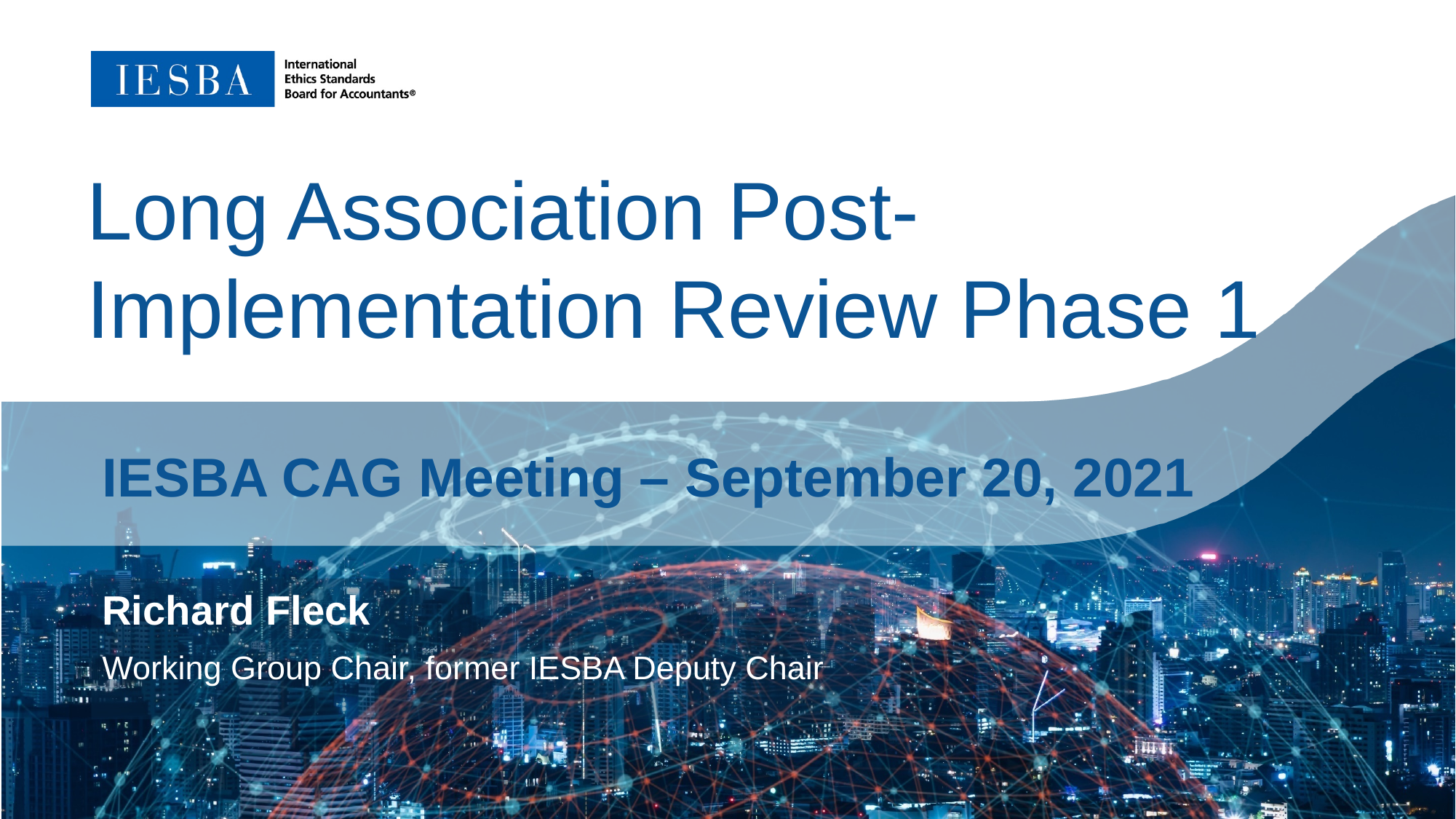

Long Association Post- Implementation Review Phase 1
IESBA CAG Meeting – September 20, 2021
Richard Fleck
Working Group Chair, former IESBA Deputy Chair